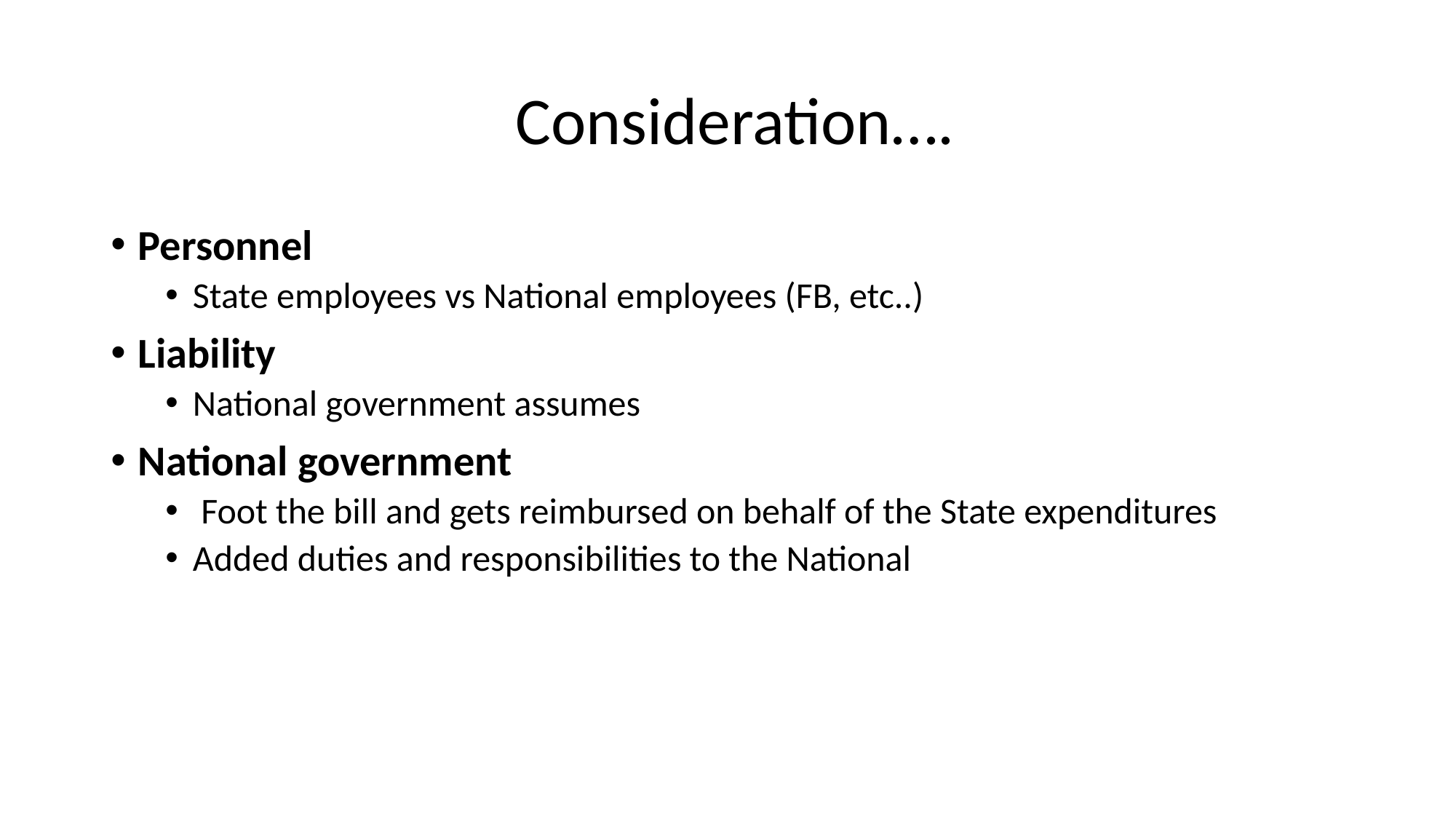

# Consideration….
Personnel
State employees vs National employees (FB, etc..)
Liability
National government assumes
National government
 Foot the bill and gets reimbursed on behalf of the State expenditures
Added duties and responsibilities to the National